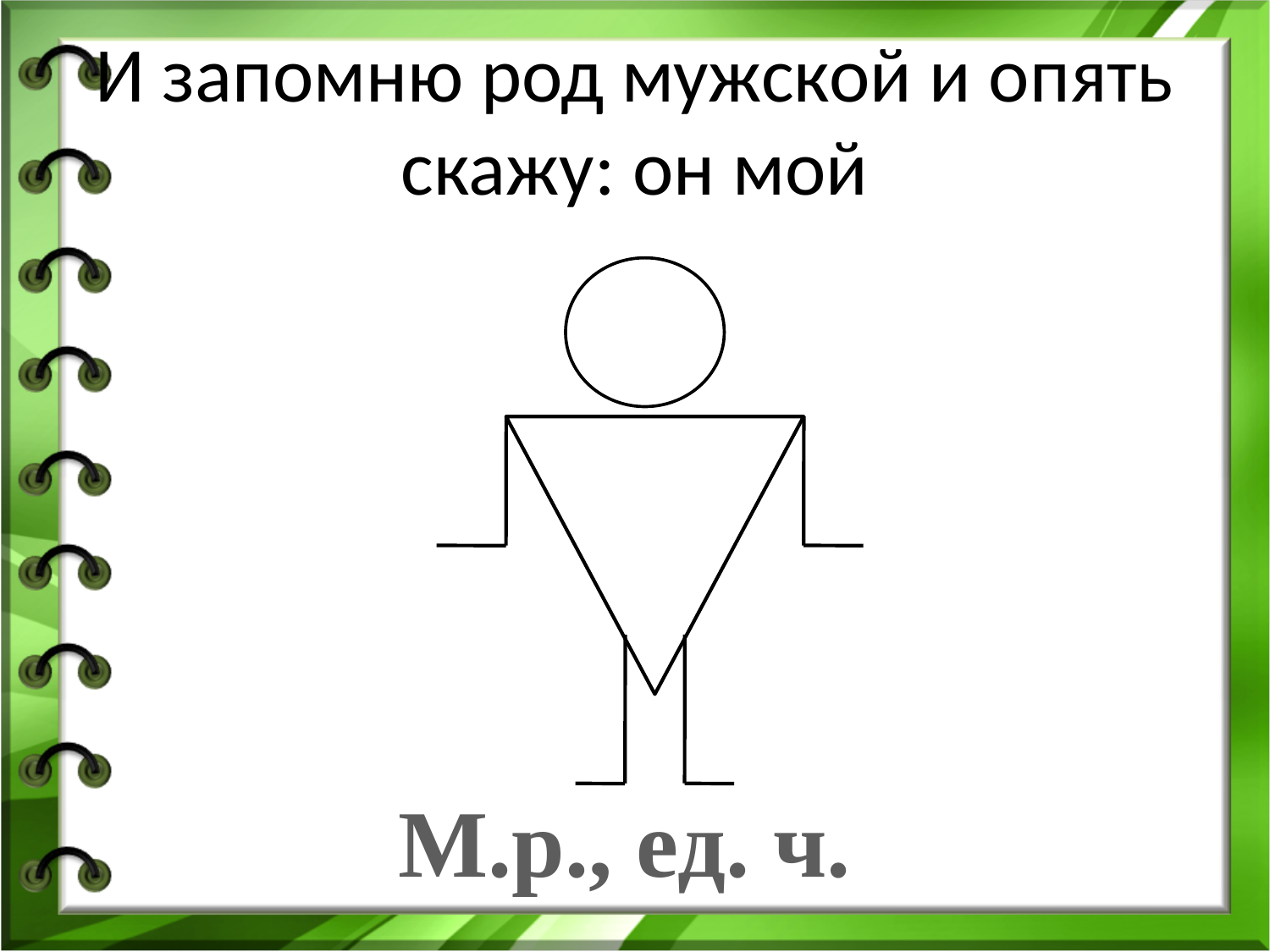

# И запомню род мужской и опять скажу: он мой

М.р., ед. ч.